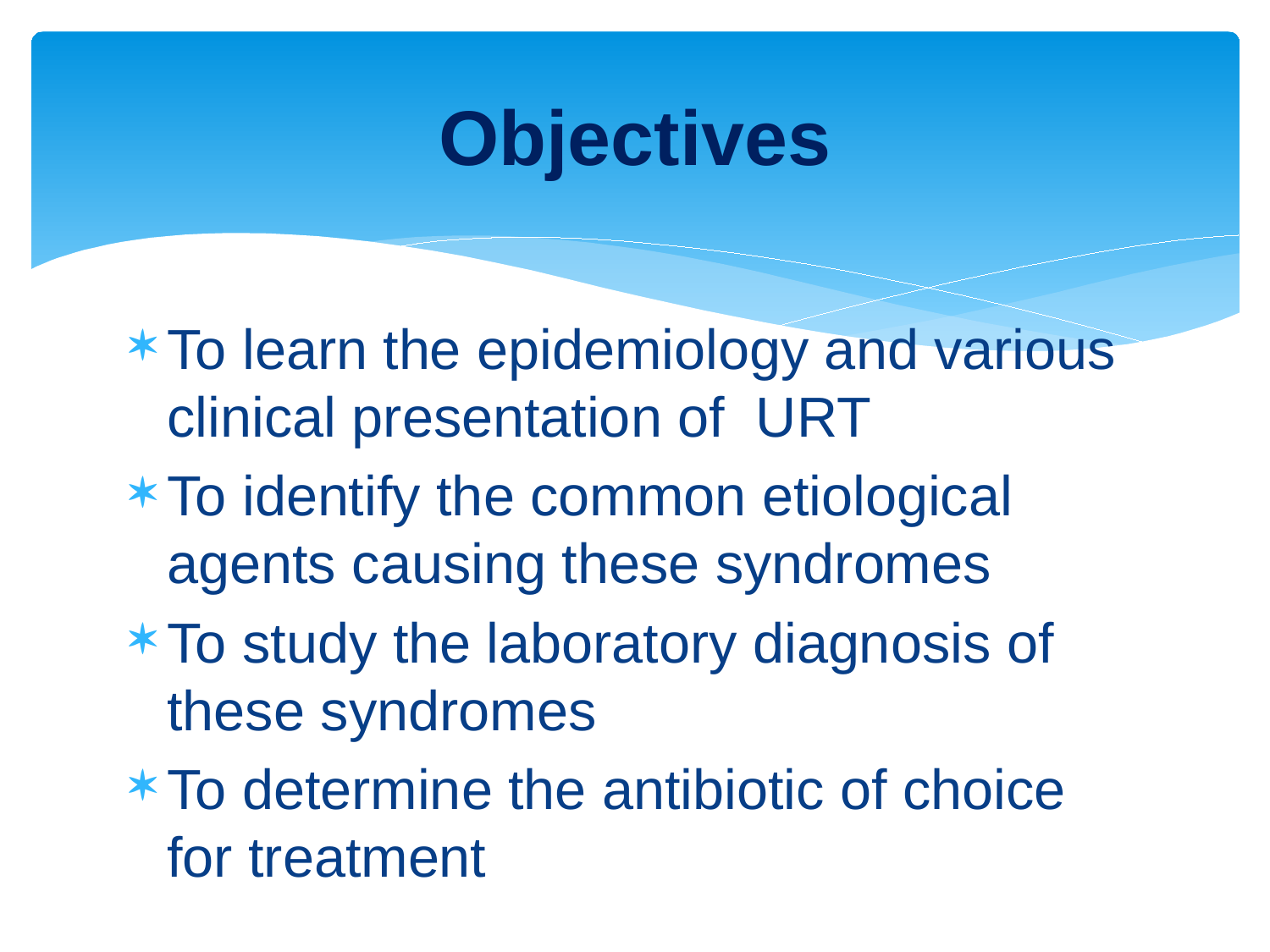

# Objectives
To learn the epidemiology and various clinical presentation of  URT
To identify the common etiological agents causing these syndromes
To study the laboratory diagnosis of these syndromes
To determine the antibiotic of choice for treatment